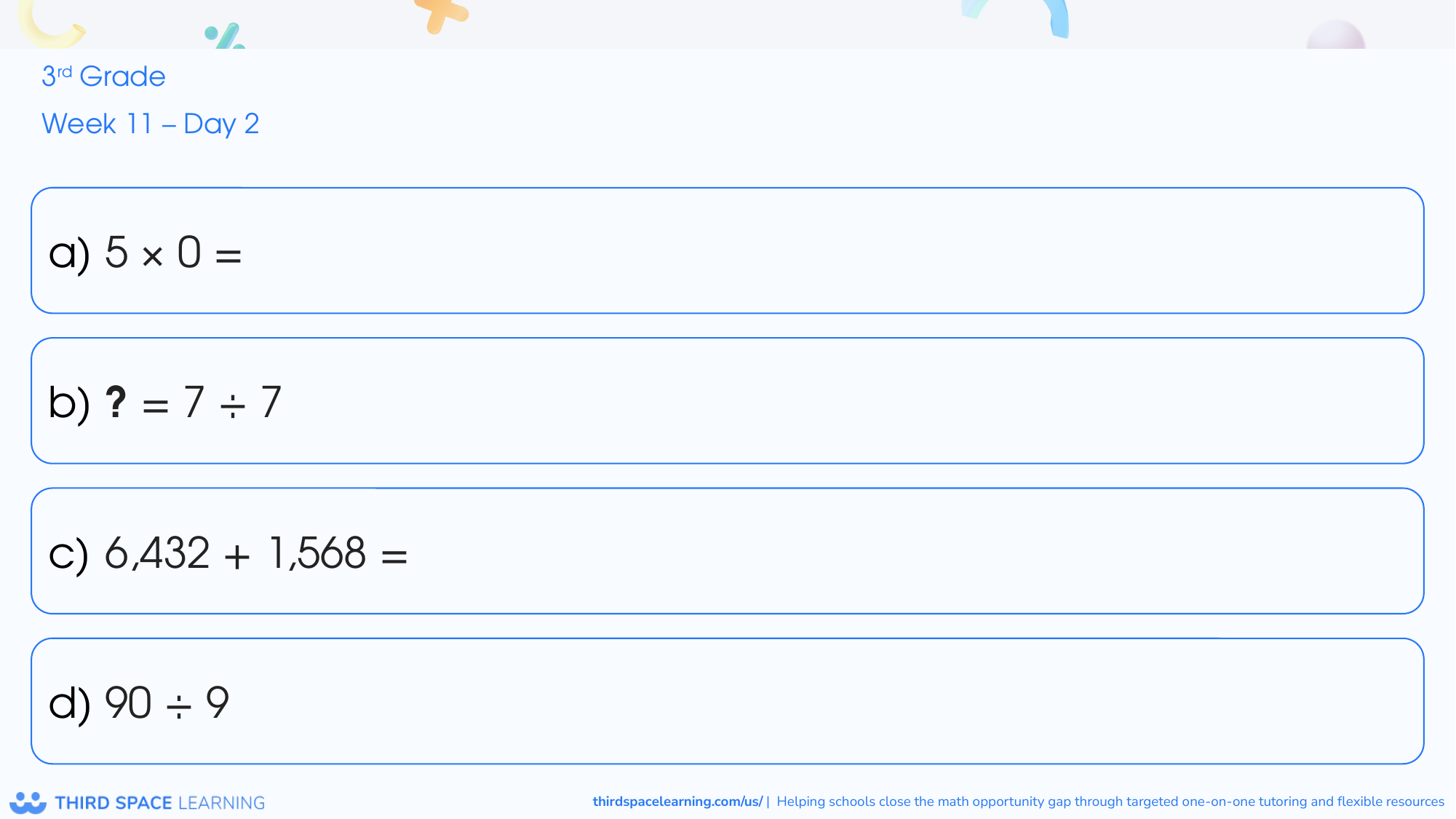

3rd Grade
Week 11 – Day 2
5 × 0 =
? = 7 ÷ 7
6,432 + 1,568 =
90 ÷ 9